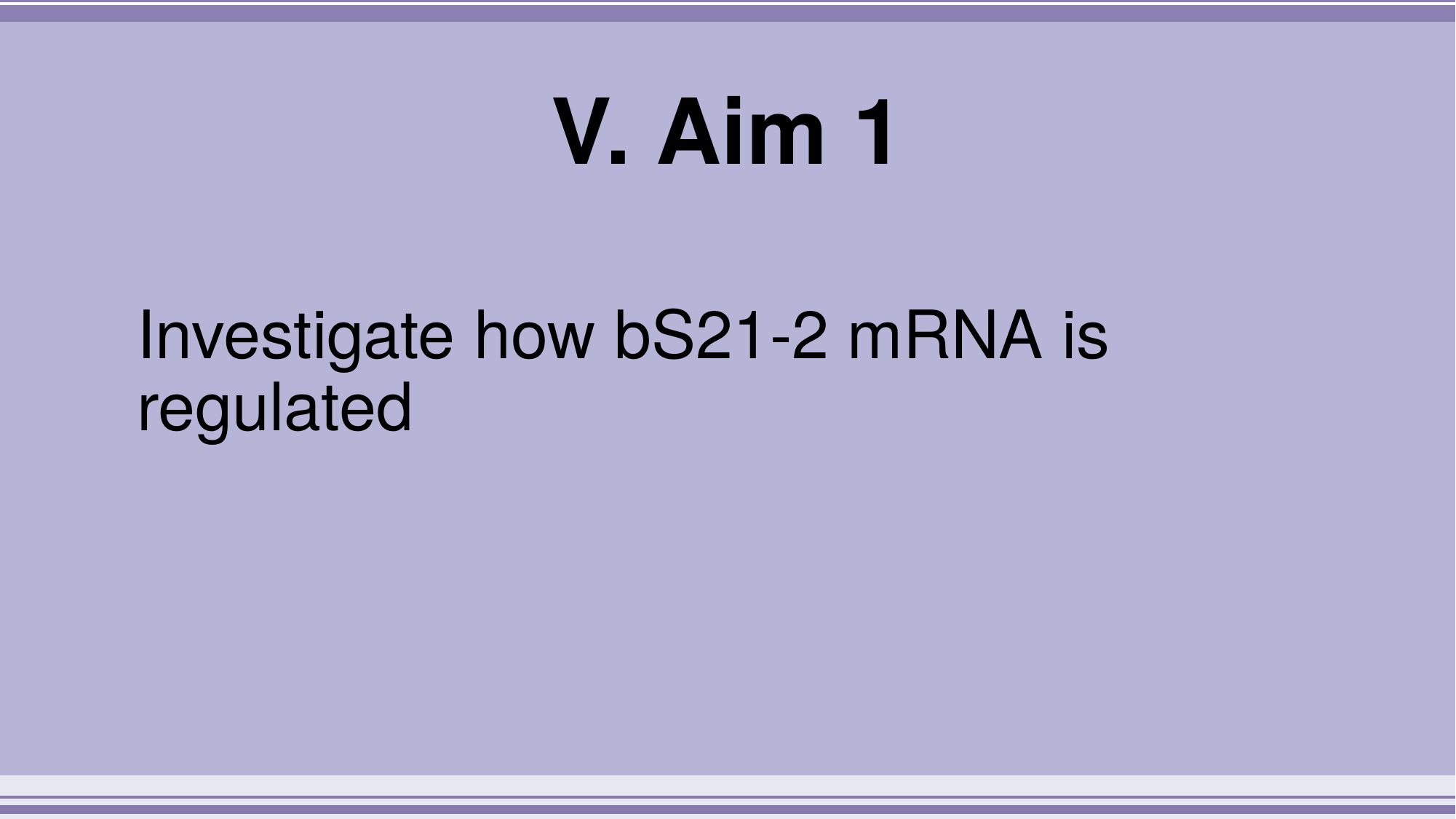

V. Aim 1
# Investigate how bS21-2 mRNA is regulated